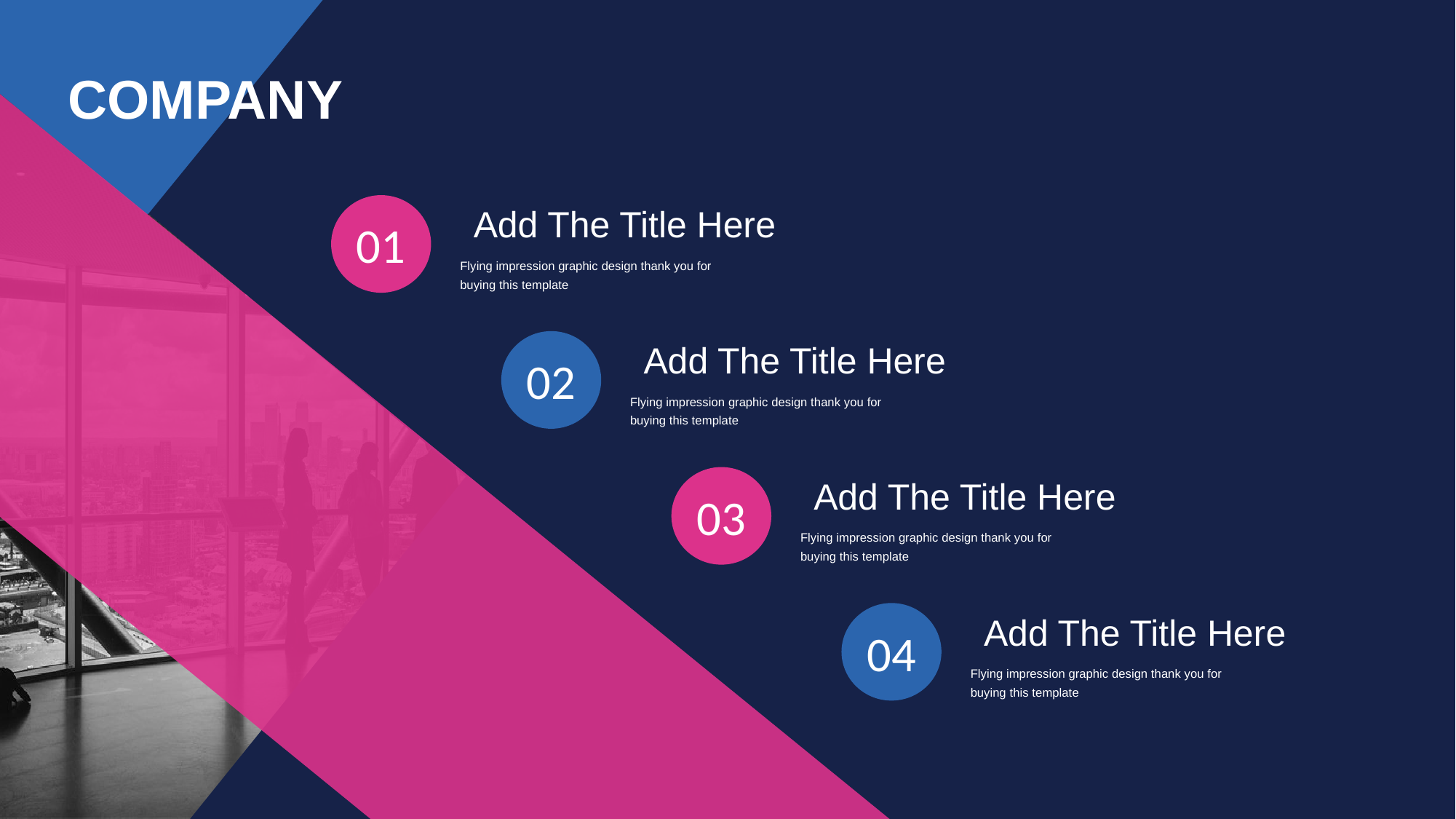

COMPANY

01
Add The Title Here
Flying impression graphic design thank you for
buying this template
02
Add The Title Here
Flying impression graphic design thank you for
buying this template
03
Add The Title Here
Flying impression graphic design thank you for
buying this template
04
Add The Title Here
Flying impression graphic design thank you for
buying this template